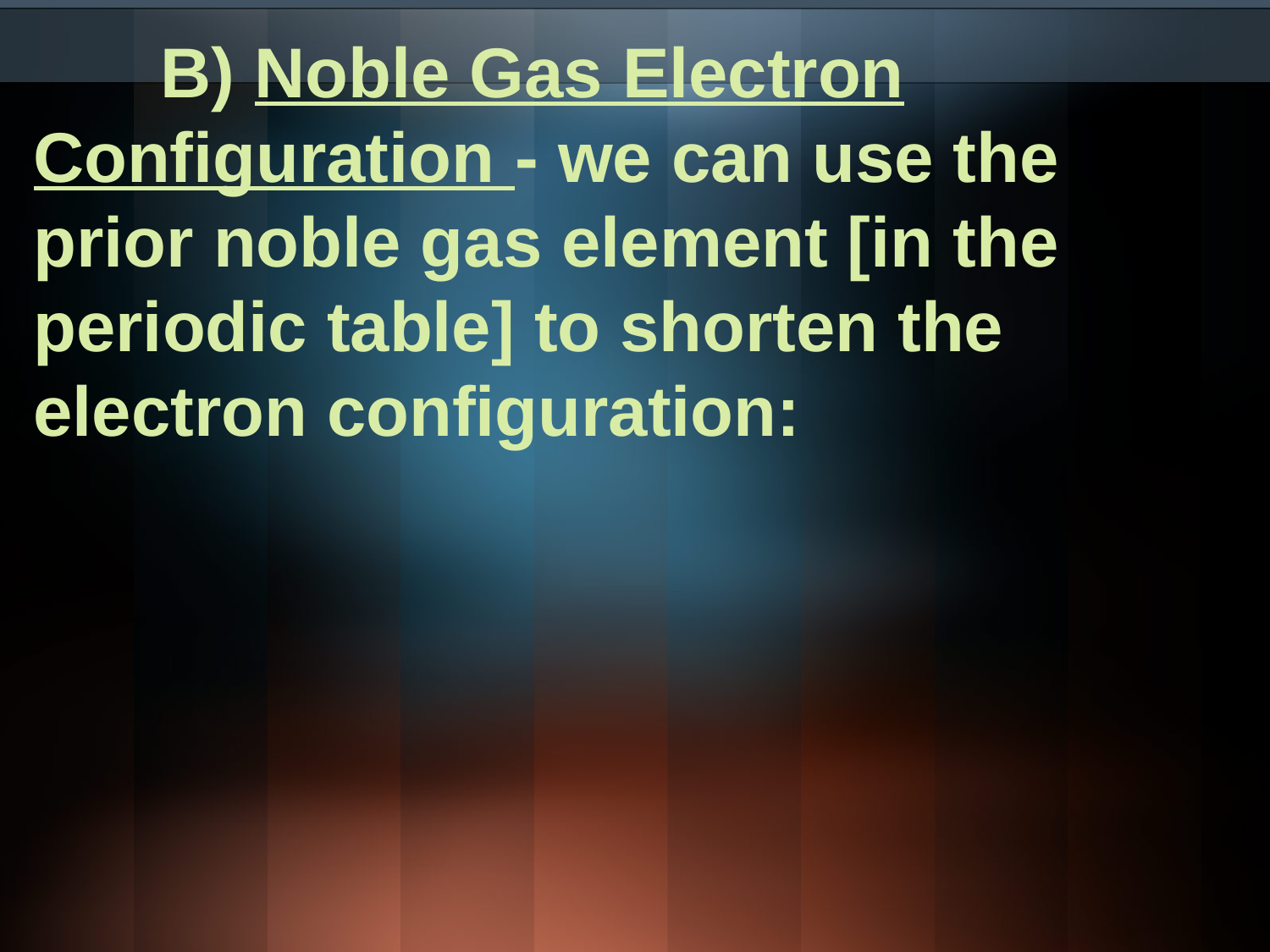

B) Noble Gas Electron 		Configuration - we can use the 	prior noble gas element [in the 	periodic table] to shorten the 	electron configuration: